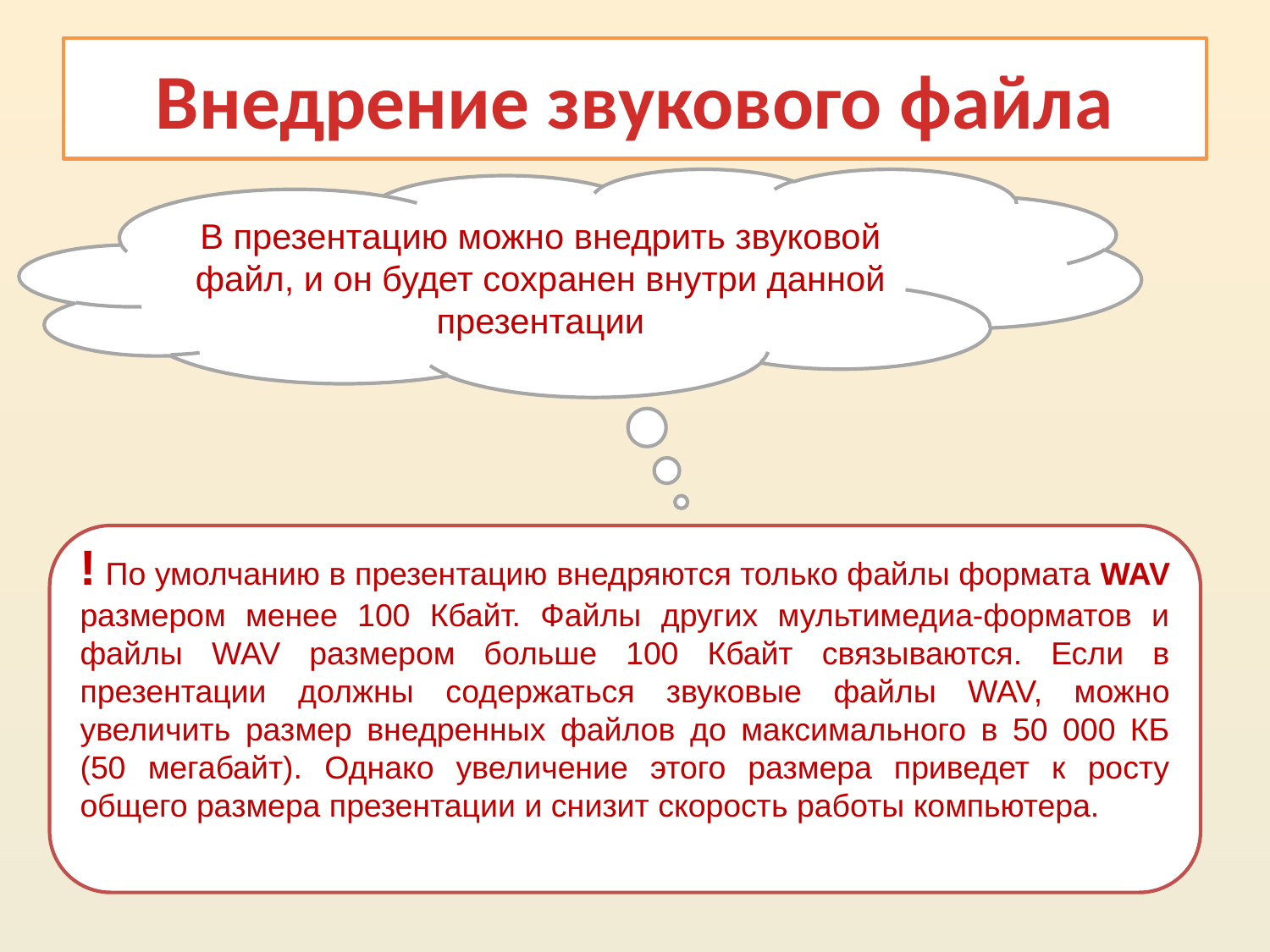

# Внедрение звукового файла
В презентацию можно внедрить звуковой файл, и он будет сохранен внутри данной презентации
! По умолчанию в презентацию внедряются только файлы формата WAV размером менее 100 Кбайт. Файлы других мультимедиа-форматов и файлы WAV размером больше 100 Кбайт связываются. Если в презентации должны содержаться звуковые файлы WAV, можно увеличить размер внедренных файлов до максимального в 50 000 КБ (50 мегабайт). Однако увеличение этого размера приведет к росту общего размера презентации и снизит скорость работы компьютера.